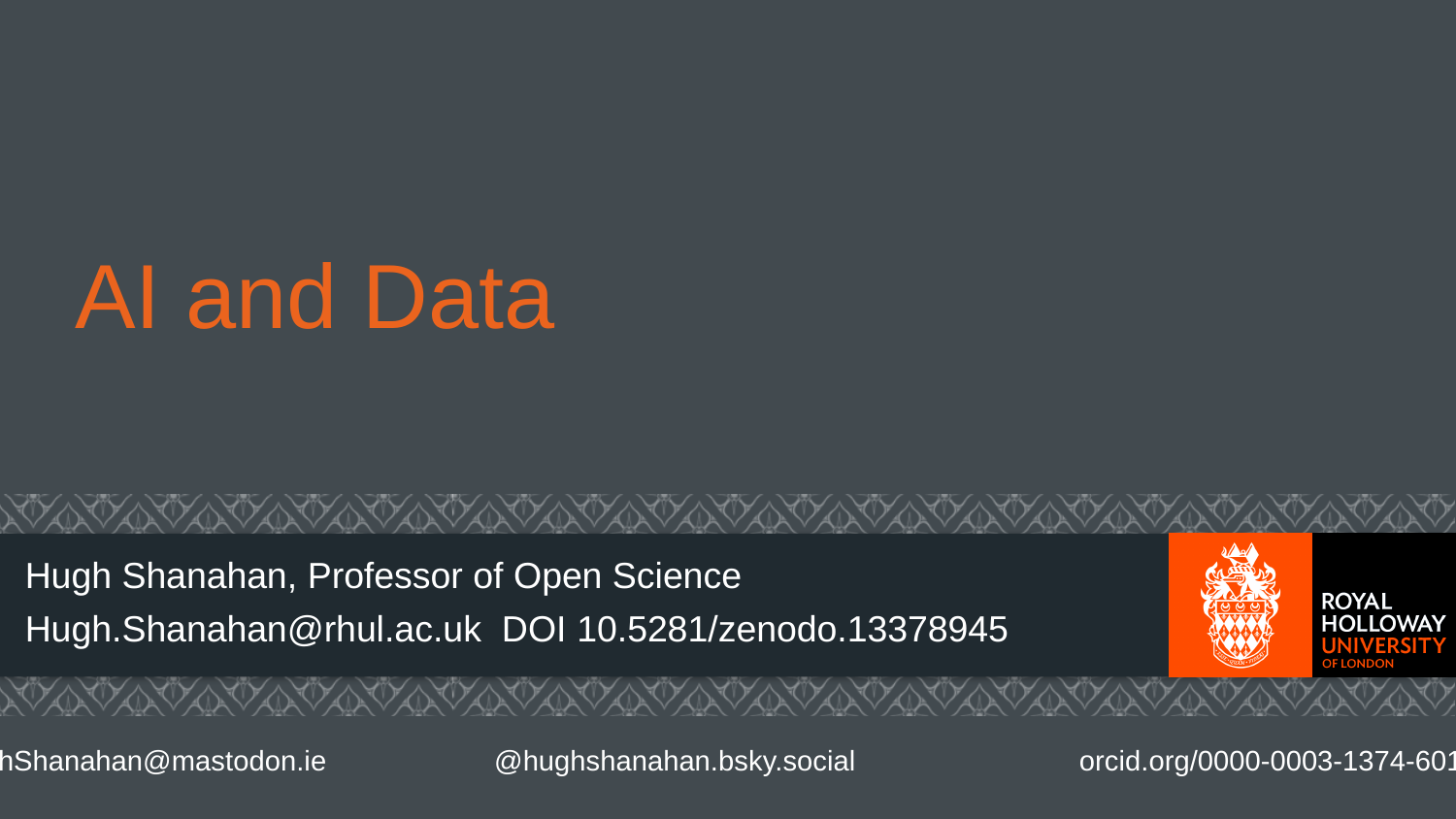

# AI and Data
Hugh Shanahan, Professor of Open Science
Hugh.Shanahan@rhul.ac.uk  DOI 10.5281/zenodo.13378945
@HughShanahan@mastodon.ie                     @hughshanahan.bsky.social                            orcid.org/0000-0003-1374-6015